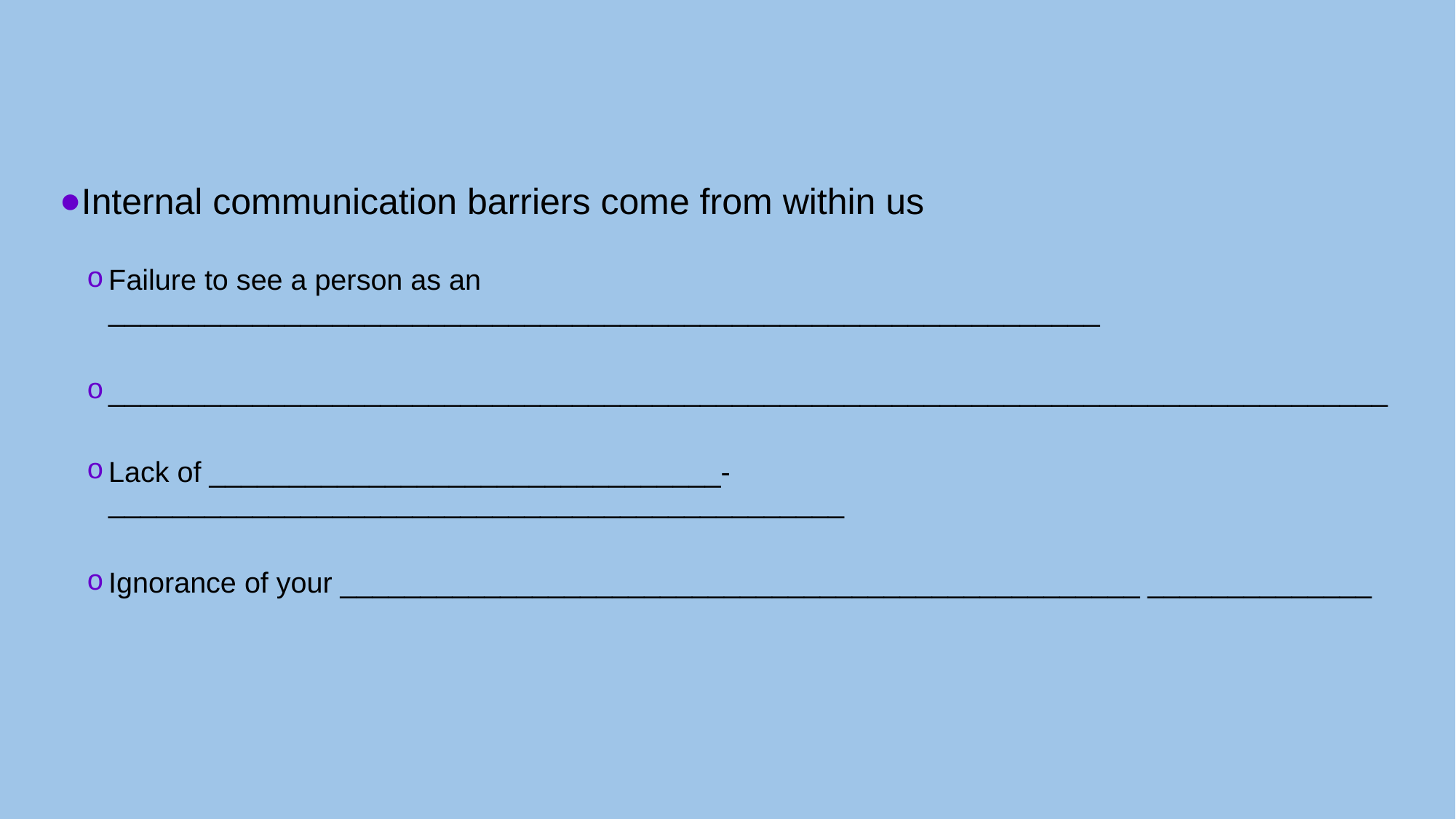

Internal communication barriers come from within us

Failure to see a person as an ______________________________________________________________

________________________________________________________________________________

Lack of ________________________________-______________________________________________

Ignorance of your __________________________________________________ ______________